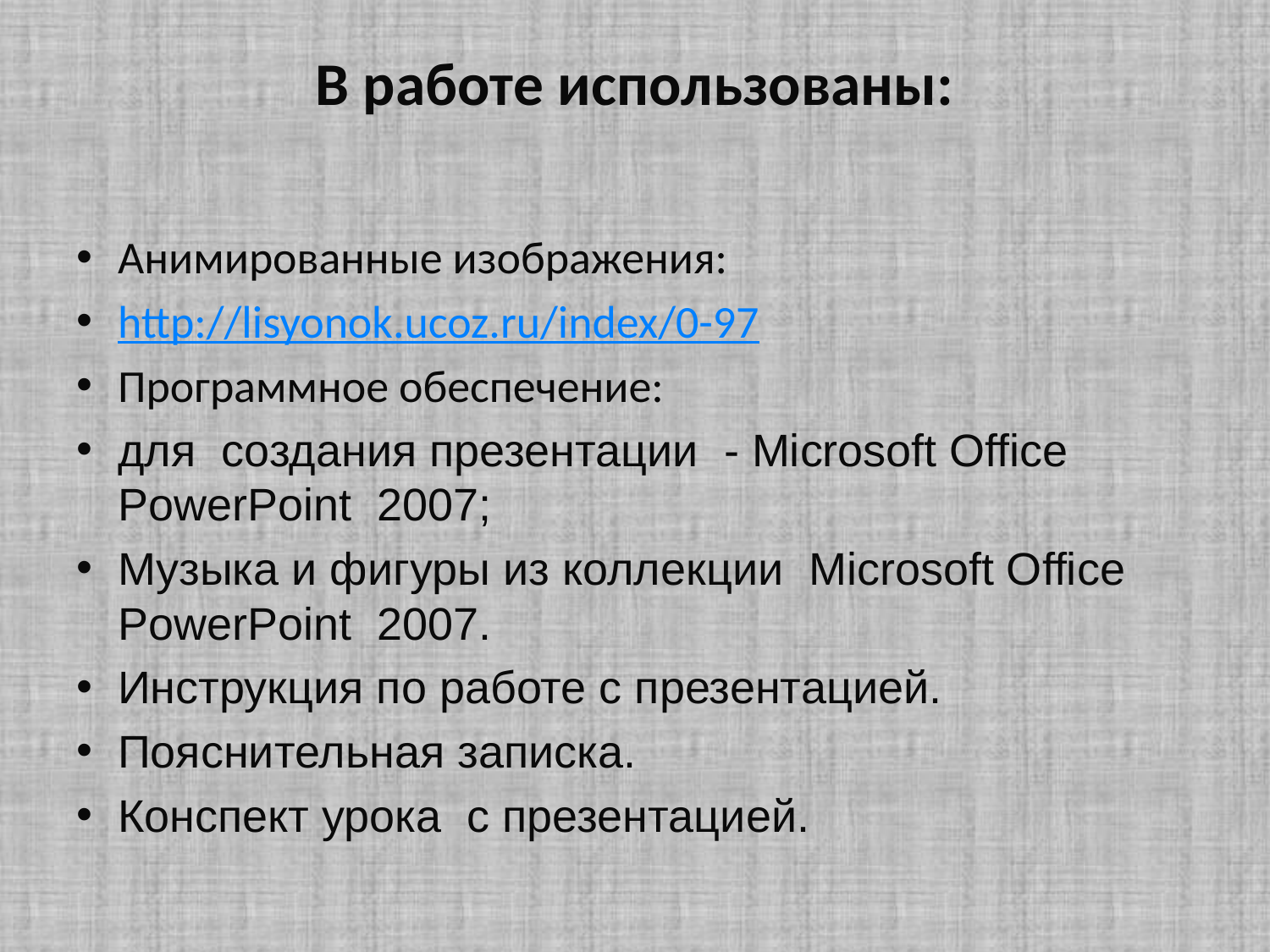

# В работе использованы:
Анимированные изображения:
http://lisyonok.ucoz.ru/index/0-97
Программное обеспечение:
для  создания презентации  - Microsoft Office PowerPoint  2007;
Музыка и фигуры из коллекции  Microsoft Office PowerPoint  2007.
Инструкция по работе с презентацией.
Пояснительная записка.
Конспект урока  с презентацией.